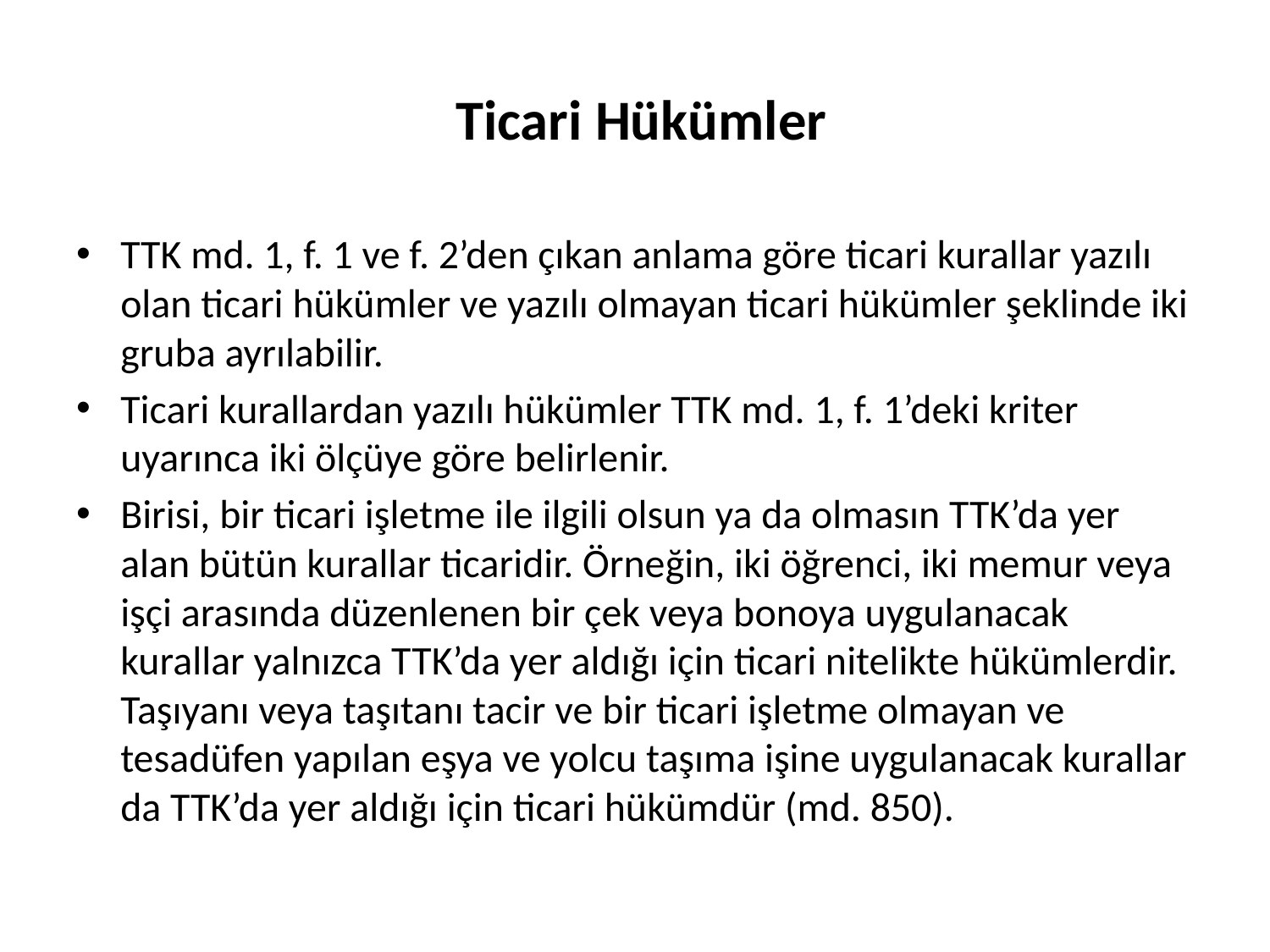

# Ticari Hükümler
TTK md. 1, f. 1 ve f. 2’den çıkan anlama göre ticari kurallar yazılı olan ticari hükümler ve yazılı olmayan ticari hükümler şeklinde iki gruba ayrılabilir.
Ticari kurallardan yazılı hükümler TTK md. 1, f. 1’deki kriter uyarınca iki ölçüye göre belirlenir.
Birisi, bir ticari işletme ile ilgili olsun ya da olmasın TTK’da yer alan bütün kurallar ticaridir. Örneğin, iki öğrenci, iki memur veya işçi arasında düzenlenen bir çek veya bonoya uygulanacak kurallar yalnızca TTK’da yer aldığı için ticari nitelikte hükümlerdir. Taşıyanı veya taşıtanı tacir ve bir ticari işletme olmayan ve tesadüfen yapılan eşya ve yolcu taşıma işine uygulanacak kurallar da TTK’da yer aldığı için ticari hükümdür (md. 850).